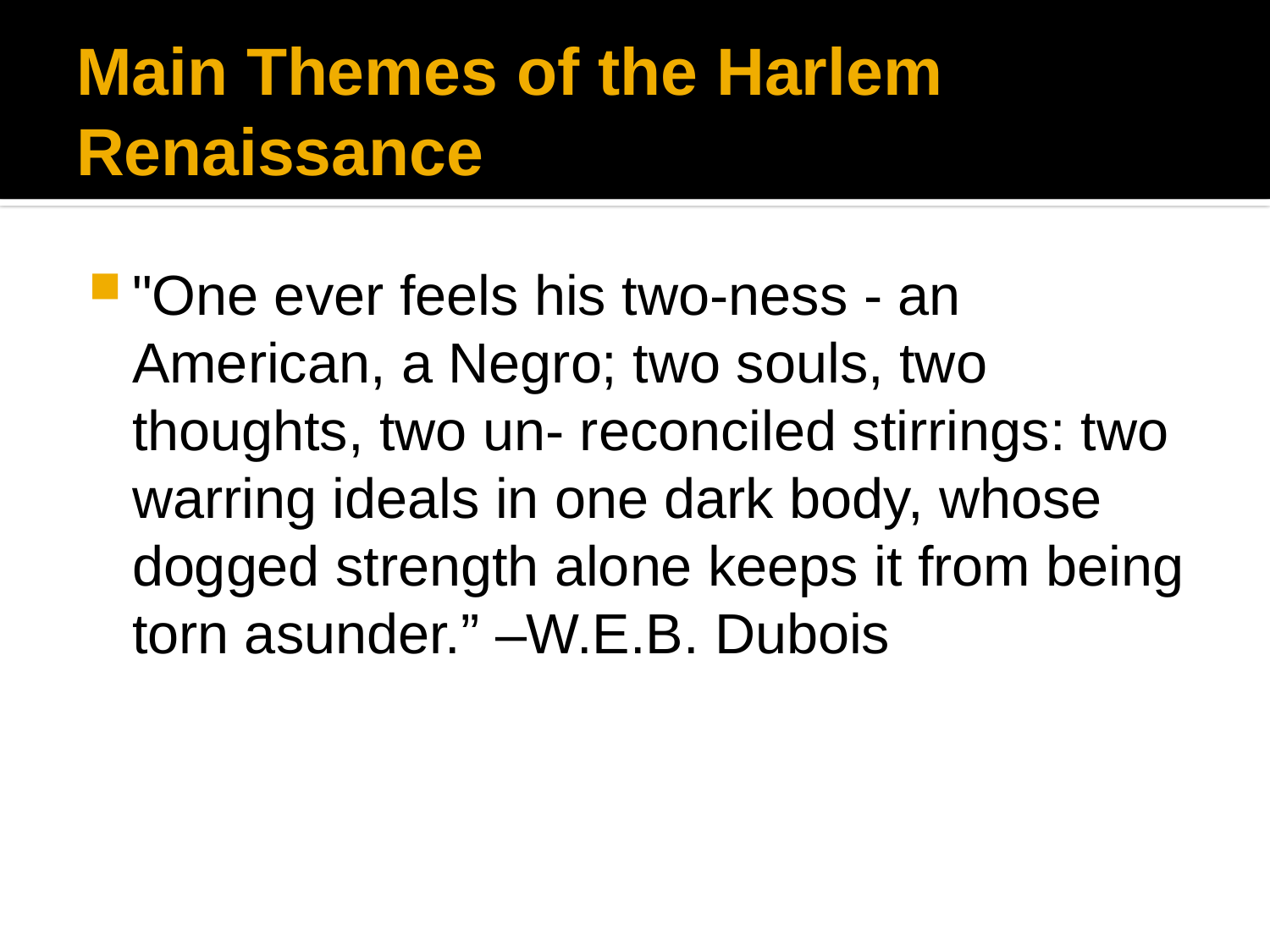

# Main Themes of the Harlem Renaissance
"One ever feels his two-ness - an American, a Negro; two souls, two thoughts, two un- reconciled stirrings: two warring ideals in one dark body, whose dogged strength alone keeps it from being torn asunder.” –W.E.B. Dubois